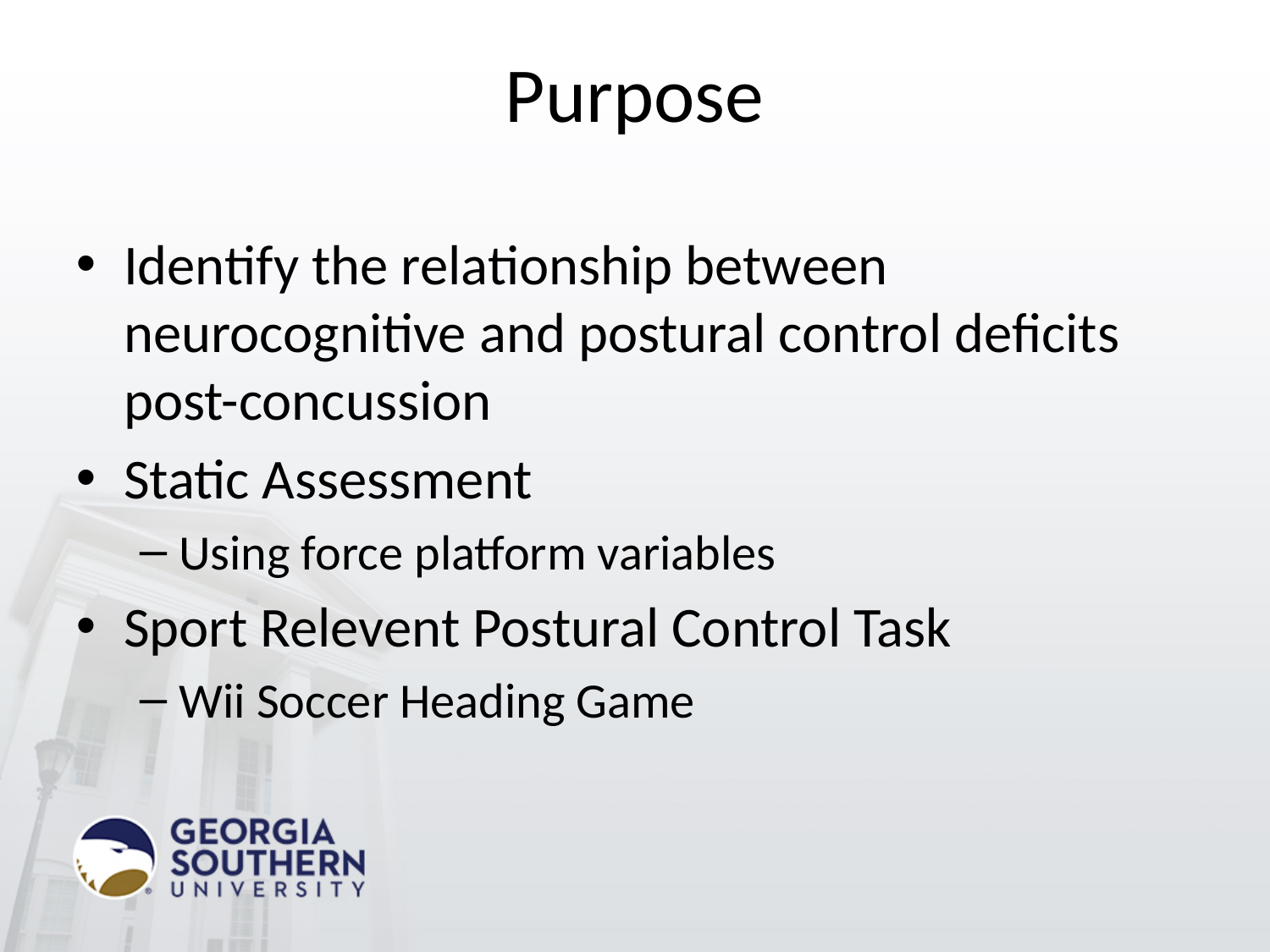

# Purpose
Identify the relationship between neurocognitive and postural control deficits post-concussion
Static Assessment
Using force platform variables
Sport Relevent Postural Control Task
Wii Soccer Heading Game